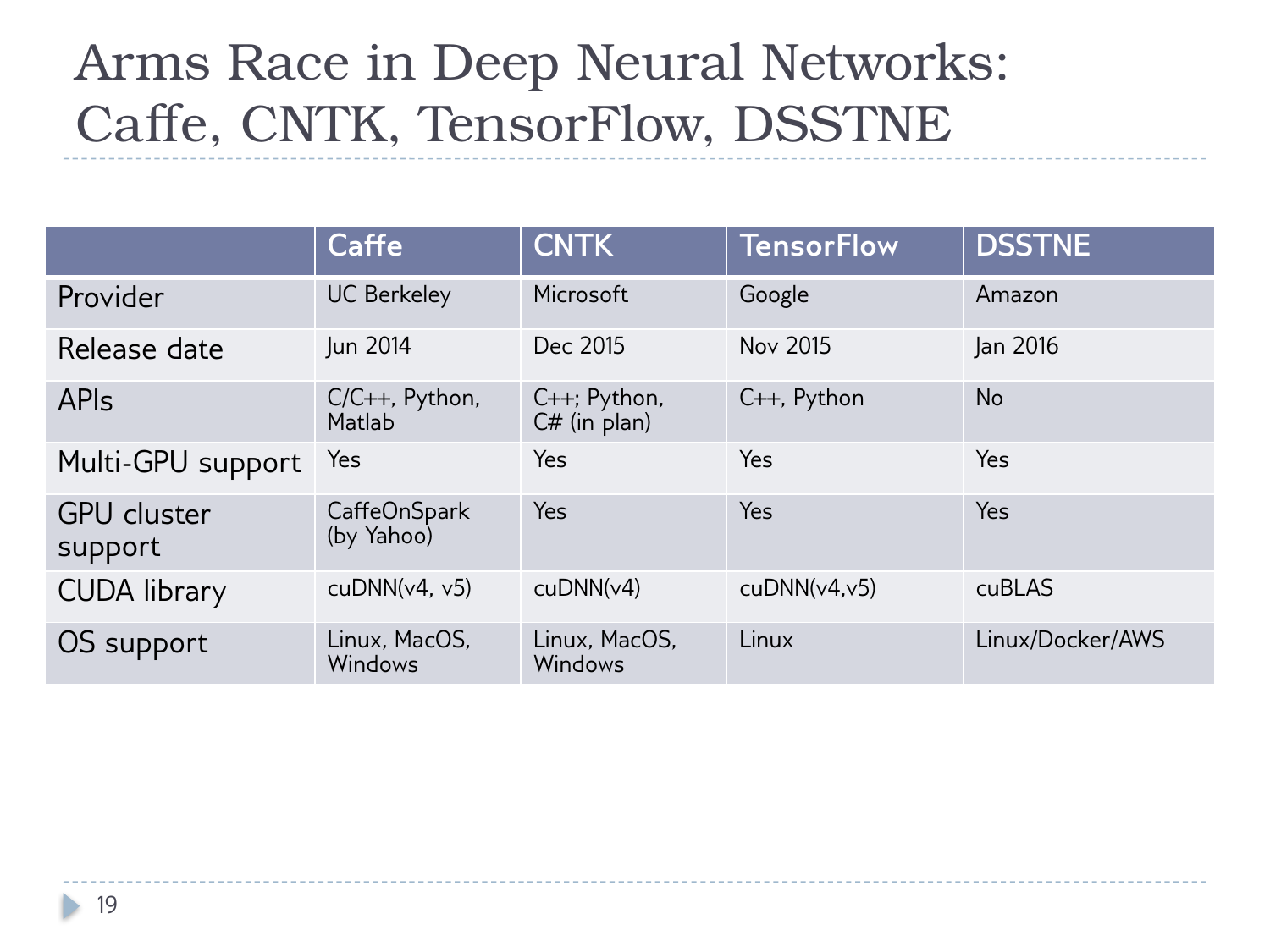

# Arms Race in Deep Neural Networks: Caffe, CNTK, TensorFlow, DSSTNE
|  | Caffe | CNTK | TensorFlow | DSSTNE |
| --- | --- | --- | --- | --- |
| Provider | UC Berkeley | Microsoft | Google | Amazon |
| Release date | Jun 2014 | Dec 2015 | Nov 2015 | Jan 2016 |
| APIs | C/C++, Python, Matlab | C++; Python, C# (in plan) | C++, Python | No |
| Multi-GPU support | Yes | Yes | Yes | Yes |
| GPU cluster support | CaffeOnSpark (by Yahoo) | Yes | Yes | Yes |
| CUDA library | cuDNN(v4, v5) | cuDNN(v4) | cuDNN(v4,v5) | cuBLAS |
| OS support | Linux, MacOS, Windows | Linux, MacOS, Windows | Linux | Linux/Docker/AWS |
19